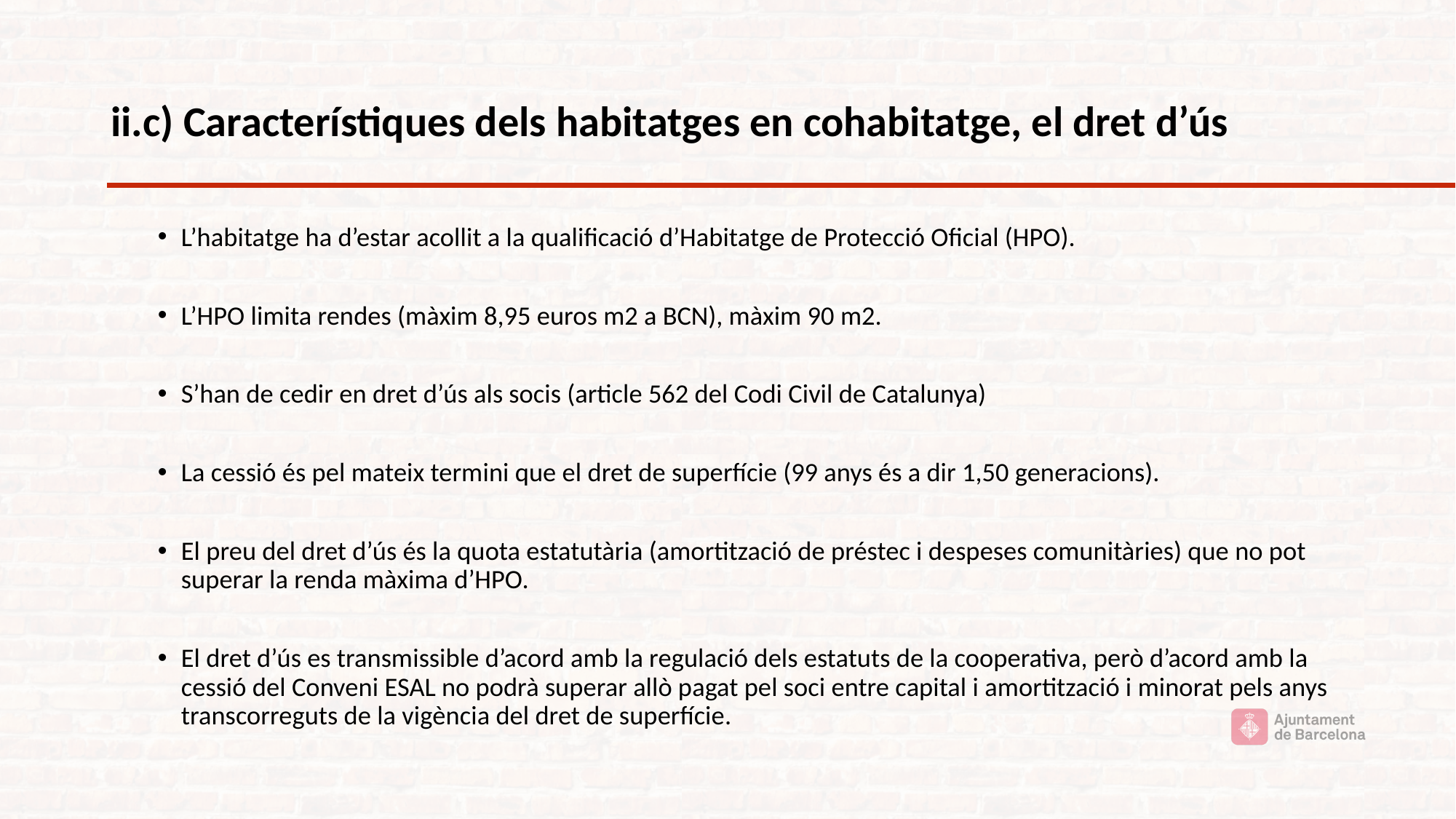

# ii.c) Característiques dels habitatges en cohabitatge, el dret d’ús
L’habitatge ha d’estar acollit a la qualificació d’Habitatge de Protecció Oficial (HPO).

L’HPO limita rendes (màxim 8,95 euros m2 a BCN), màxim 90 m2.

S’han de cedir en dret d’ús als socis (article 562 del Codi Civil de Catalunya)

La cessió és pel mateix termini que el dret de superfície (99 anys és a dir 1,50 generacions).

El preu del dret d’ús és la quota estatutària (amortització de préstec i despeses comunitàries) que no pot superar la renda màxima d’HPO.

El dret d’ús es transmissible d’acord amb la regulació dels estatuts de la cooperativa, però d’acord amb la cessió del Conveni ESAL no podrà superar allò pagat pel soci entre capital i amortització i minorat pels anys transcorreguts de la vigència del dret de superfície.